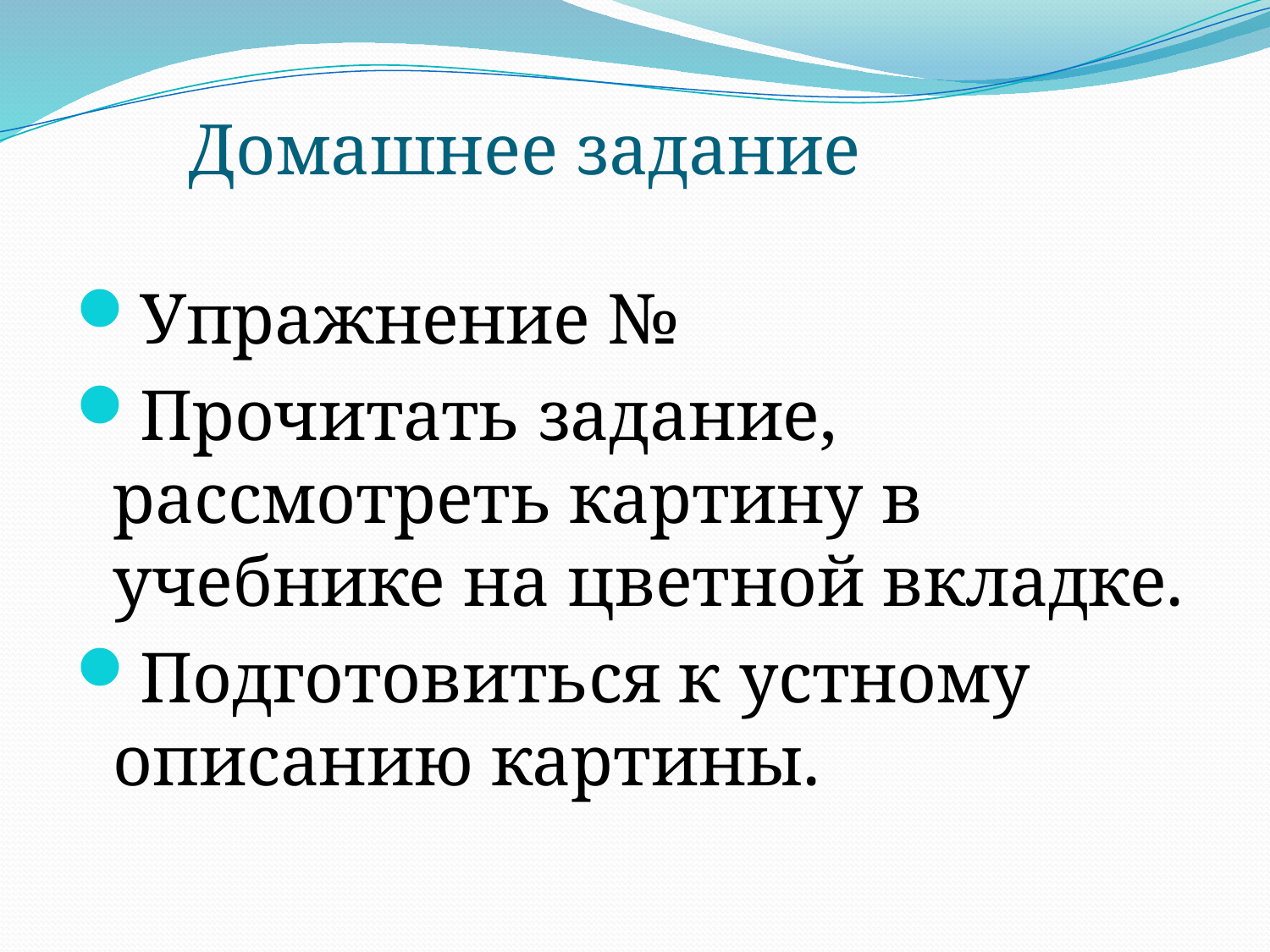

# Домашнее задание
Упражнение №
Прочитать задание, рассмотреть картину в учебнике на цветной вкладке.
Подготовиться к устному описанию картины.